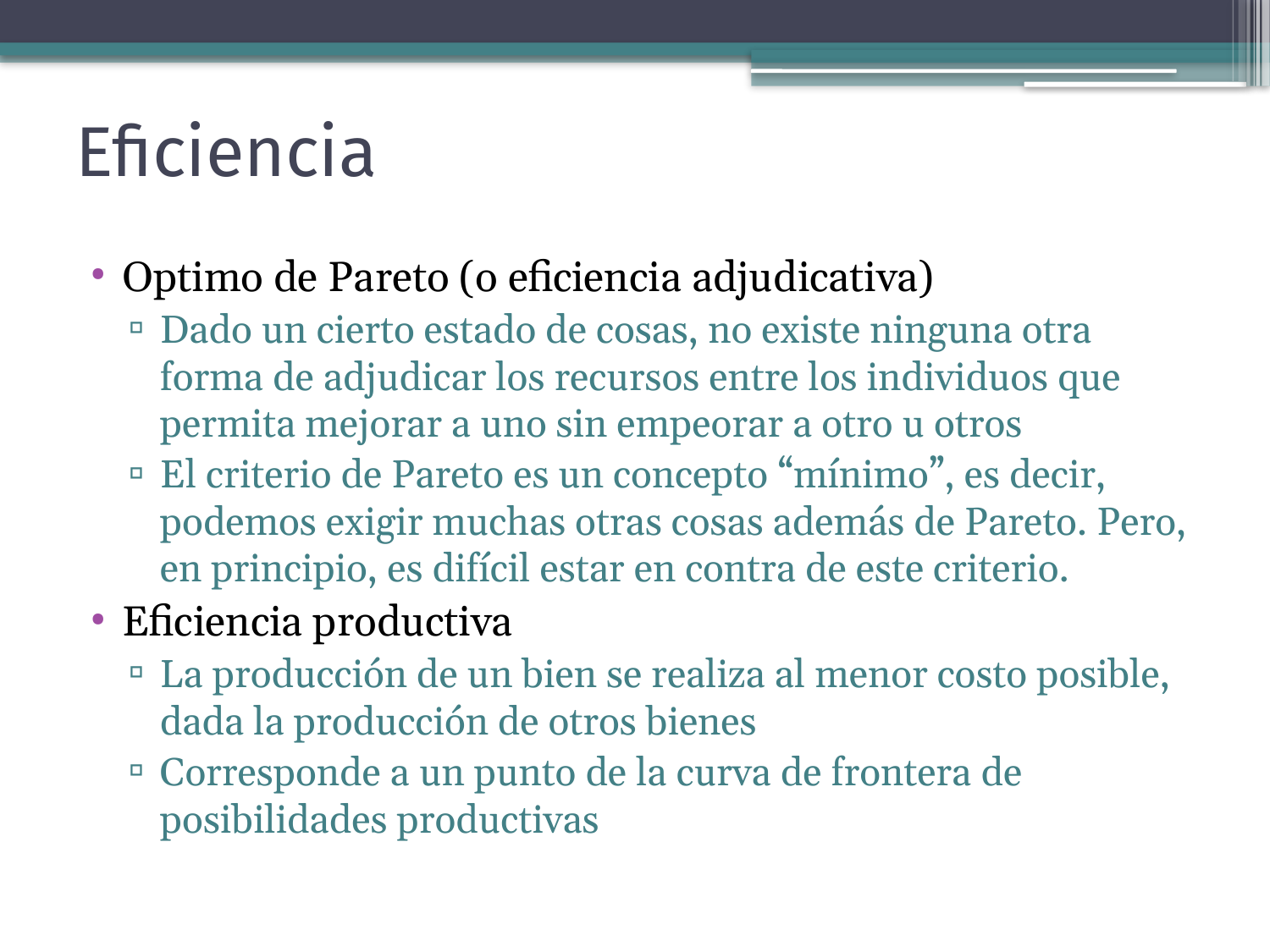

# Eficiencia
Optimo de Pareto (o eficiencia adjudicativa)
Dado un cierto estado de cosas, no existe ninguna otra forma de adjudicar los recursos entre los individuos que permita mejorar a uno sin empeorar a otro u otros
El criterio de Pareto es un concepto “mínimo”, es decir, podemos exigir muchas otras cosas además de Pareto. Pero, en principio, es difícil estar en contra de este criterio.
Eficiencia productiva
La producción de un bien se realiza al menor costo posible, dada la producción de otros bienes
Corresponde a un punto de la curva de frontera de posibilidades productivas